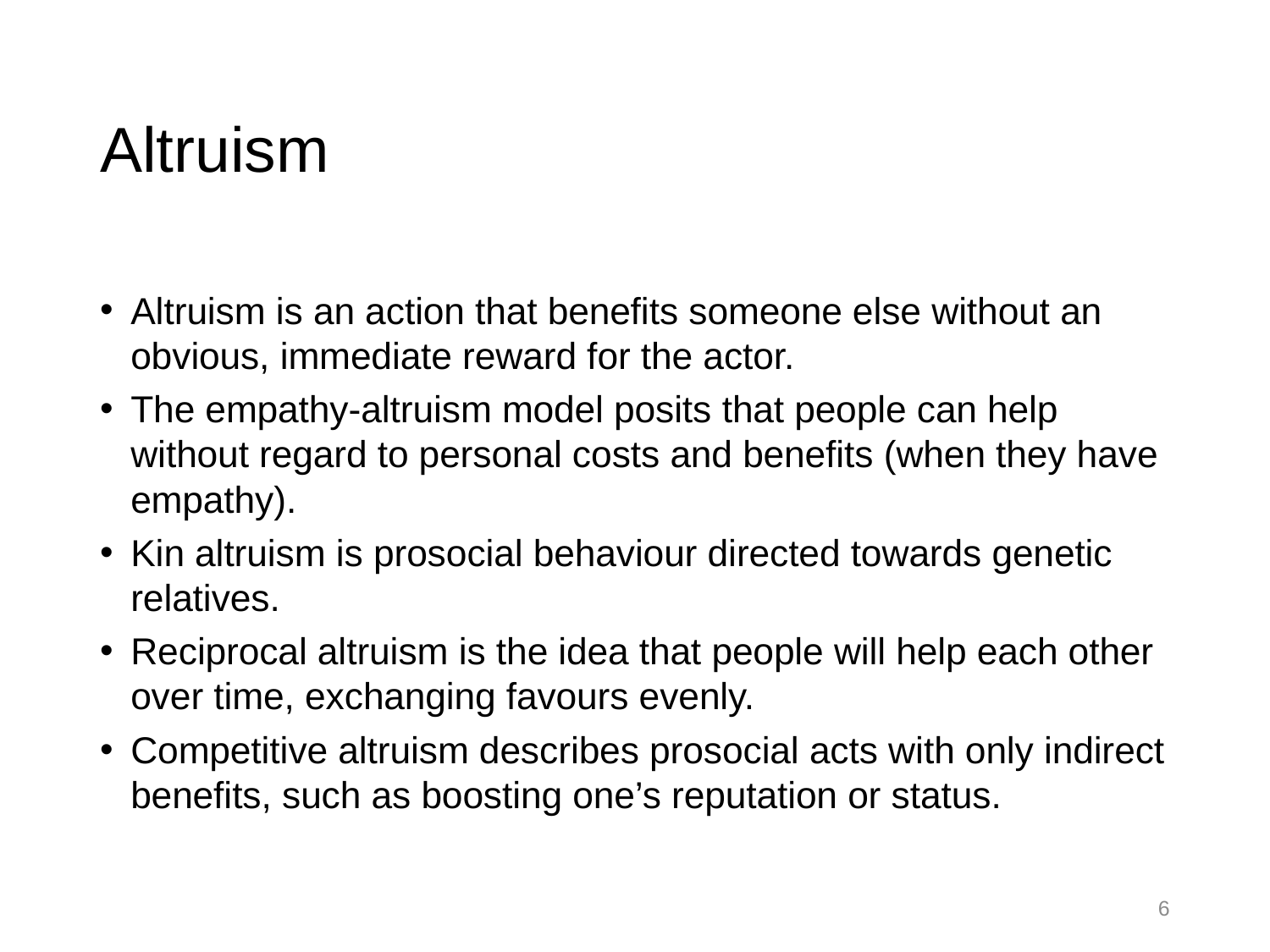

# Altruism
Altruism is an action that benefits someone else without an obvious, immediate reward for the actor.
The empathy-altruism model posits that people can help without regard to personal costs and benefits (when they have empathy).
Kin altruism is prosocial behaviour directed towards genetic relatives.
Reciprocal altruism is the idea that people will help each other over time, exchanging favours evenly.
Competitive altruism describes prosocial acts with only indirect benefits, such as boosting one’s reputation or status.
6